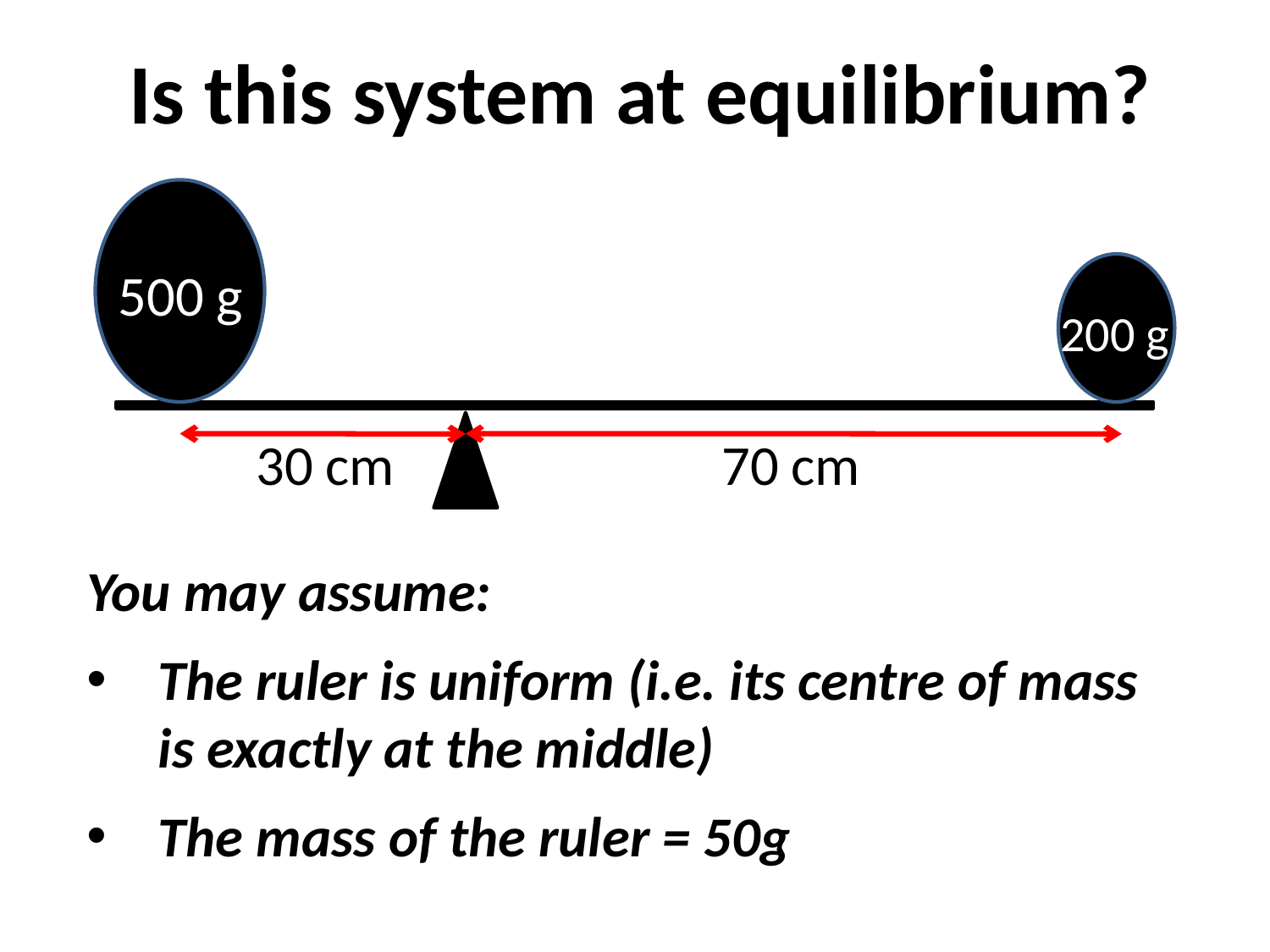

Is this system at equilibrium?

500 g

200 g

30 cm
70 cm
You may assume:
The ruler is uniform (i.e. its centre of mass is exactly at the middle)
The mass of the ruler = 50g